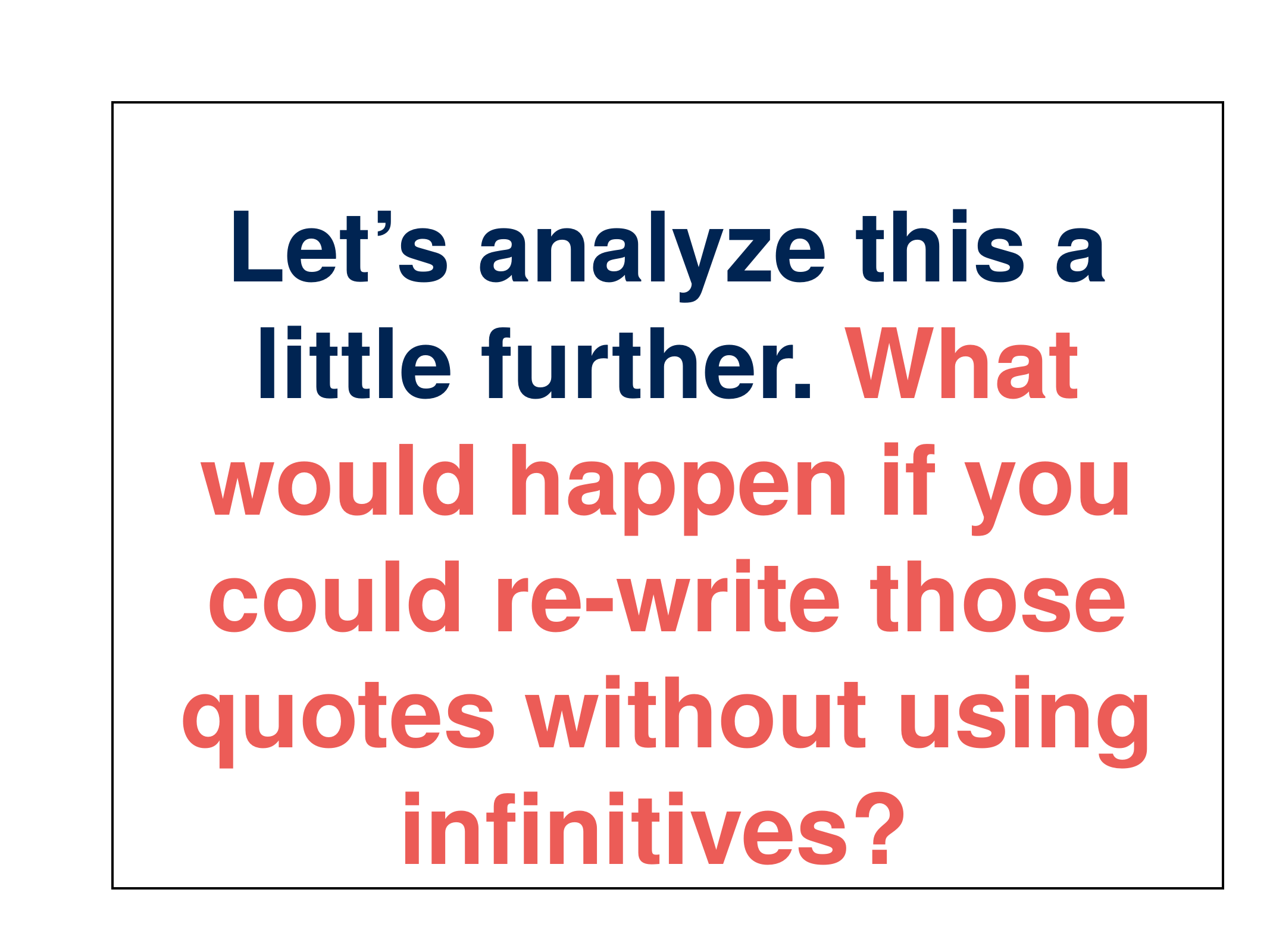

# Let’s analyze this a little further. What would happen if you could re-write those quotes without using infinitives?